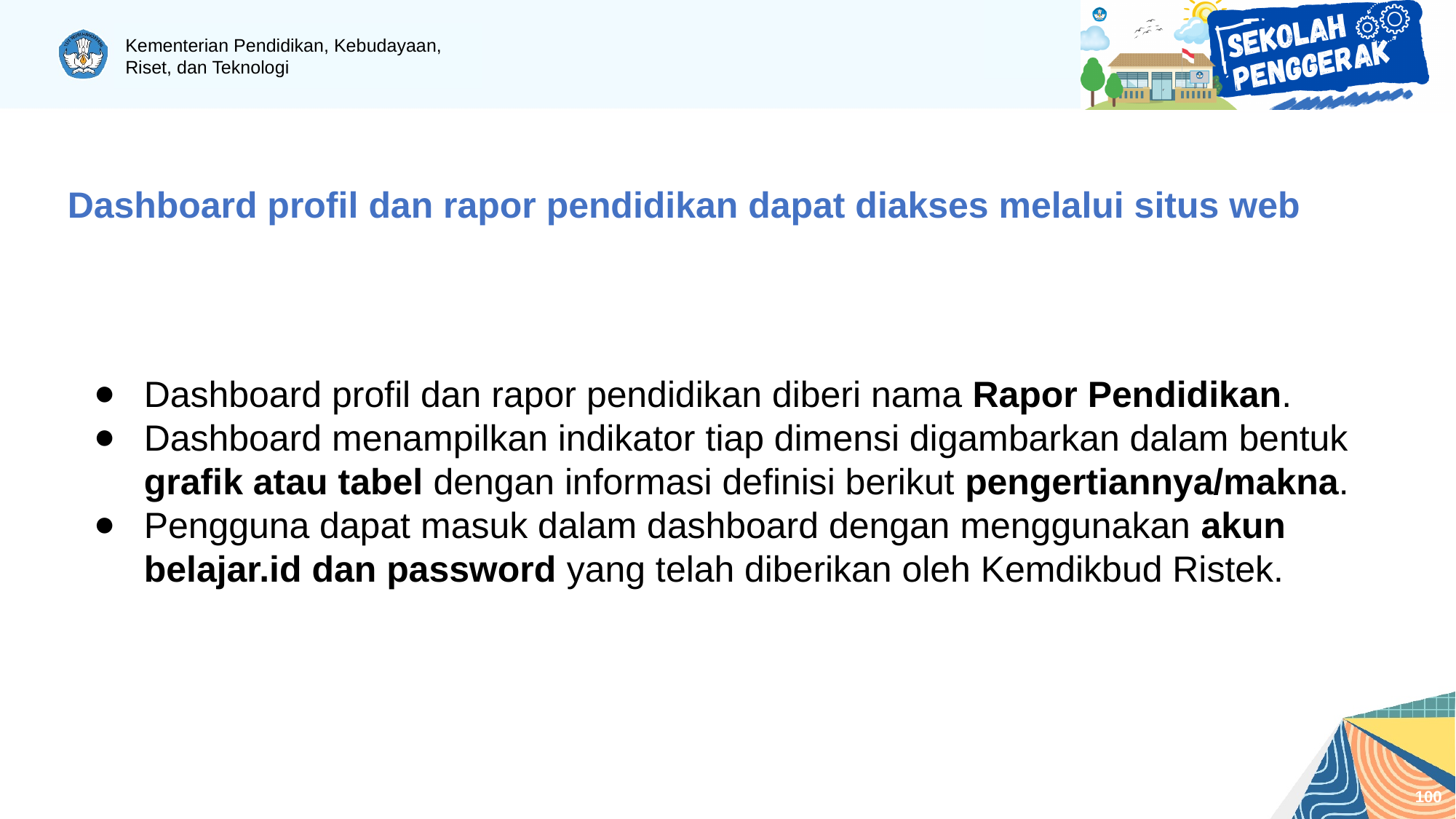

# Dashboard profil dan rapor pendidikan dapat diakses melalui situs web
Dashboard profil dan rapor pendidikan diberi nama Rapor Pendidikan.
Dashboard menampilkan indikator tiap dimensi digambarkan dalam bentuk grafik atau tabel dengan informasi definisi berikut pengertiannya/makna.
Pengguna dapat masuk dalam dashboard dengan menggunakan akun belajar.id dan password yang telah diberikan oleh Kemdikbud Ristek.
100